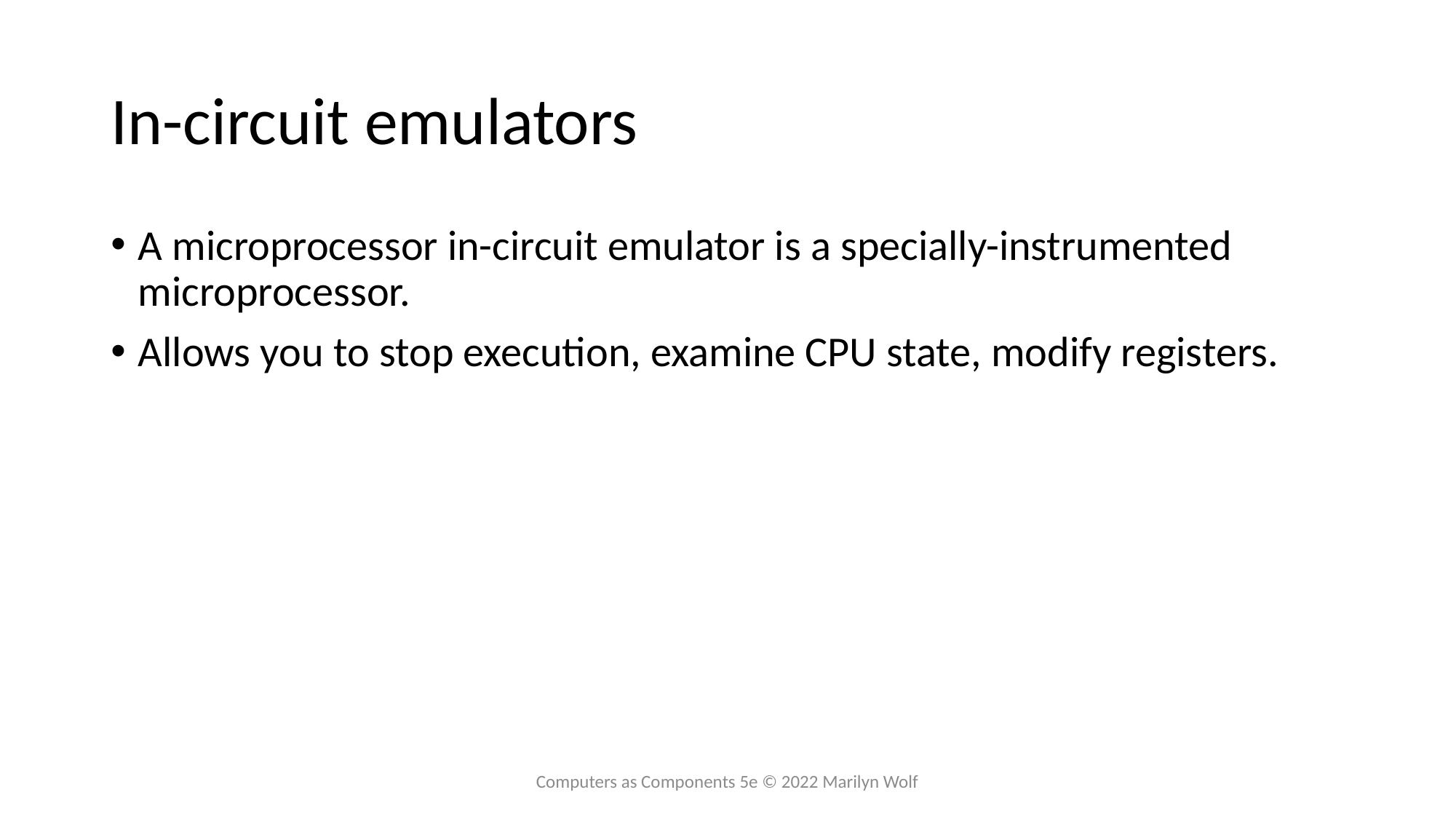

# In-circuit emulators
A microprocessor in-circuit emulator is a specially-instrumented microprocessor.
Allows you to stop execution, examine CPU state, modify registers.
Computers as Components 5e © 2022 Marilyn Wolf